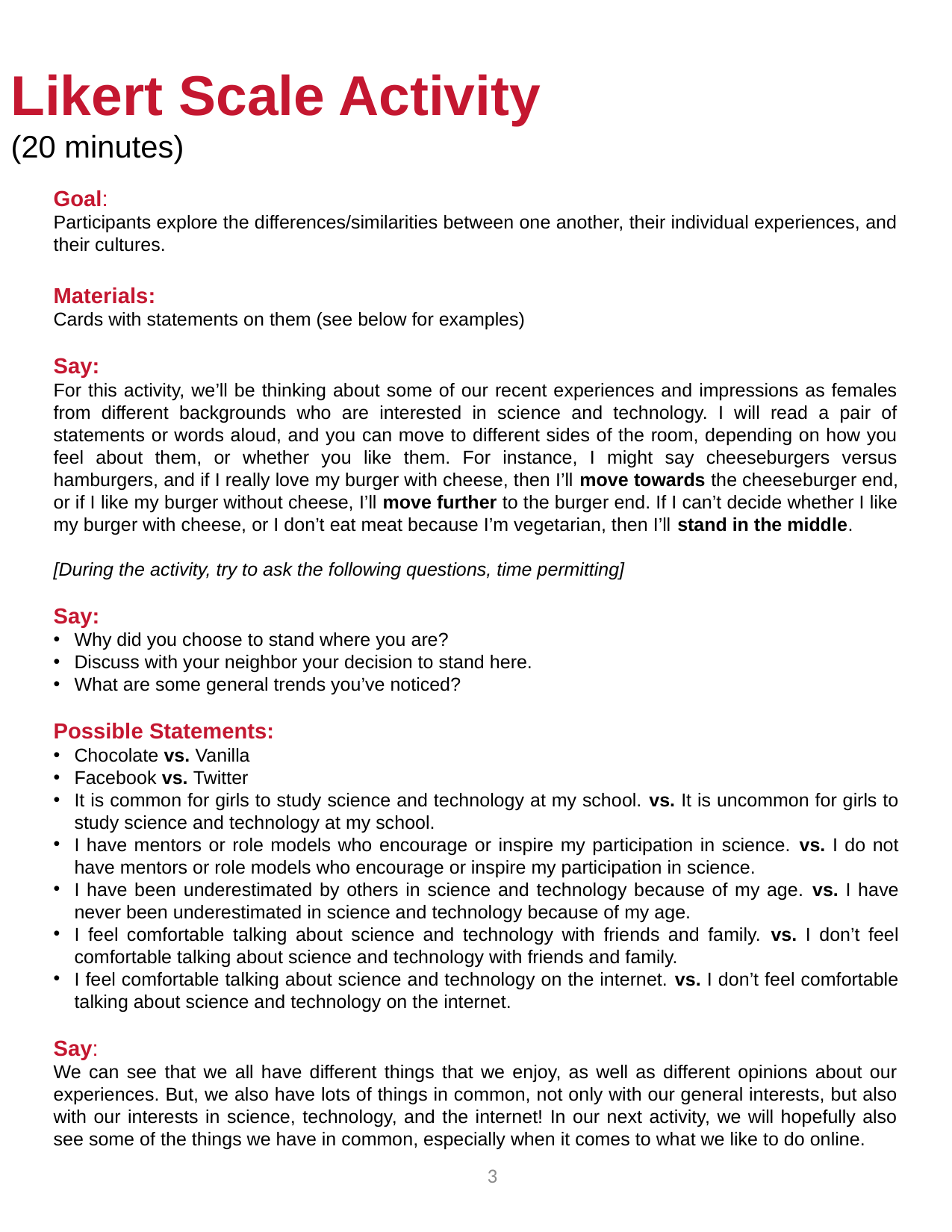

Likert Scale Activity
(20 minutes)
Goal:
Participants explore the differences/similarities between one another, their individual experiences, and their cultures.

Materials:
Cards with statements on them (see below for examples)

Say:
For this activity, we’ll be thinking about some of our recent experiences and impressions as females from different backgrounds who are interested in science and technology. I will read a pair of statements or words aloud, and you can move to different sides of the room, depending on how you feel about them, or whether you like them. For instance, I might say cheeseburgers versus hamburgers, and if I really love my burger with cheese, then I’ll move towards the cheeseburger end, or if I like my burger without cheese, I’ll move further to the burger end. If I can’t decide whether I like my burger with cheese, or I don’t eat meat because I’m vegetarian, then I’ll stand in the middle.

[During the activity, try to ask the following questions, time permitting]

Say:
Why did you choose to stand where you are?
Discuss with your neighbor your decision to stand here.
What are some general trends you’ve noticed?

Possible Statements:
Chocolate vs. Vanilla
Facebook vs. Twitter
It is common for girls to study science and technology at my school. vs. It is uncommon for girls to study science and technology at my school.
I have mentors or role models who encourage or inspire my participation in science. vs. I do not have mentors or role models who encourage or inspire my participation in science.
I have been underestimated by others in science and technology because of my age. vs. I have never been underestimated in science and technology because of my age.
I feel comfortable talking about science and technology with friends and family. vs. I don’t feel comfortable talking about science and technology with friends and family.
I feel comfortable talking about science and technology on the internet. vs. I don’t feel comfortable talking about science and technology on the internet.

Say:
We can see that we all have different things that we enjoy, as well as different opinions about our experiences. But, we also have lots of things in common, not only with our general interests, but also with our interests in science, technology, and the internet! In our next activity, we will hopefully also see some of the things we have in common, especially when it comes to what we like to do online.

3